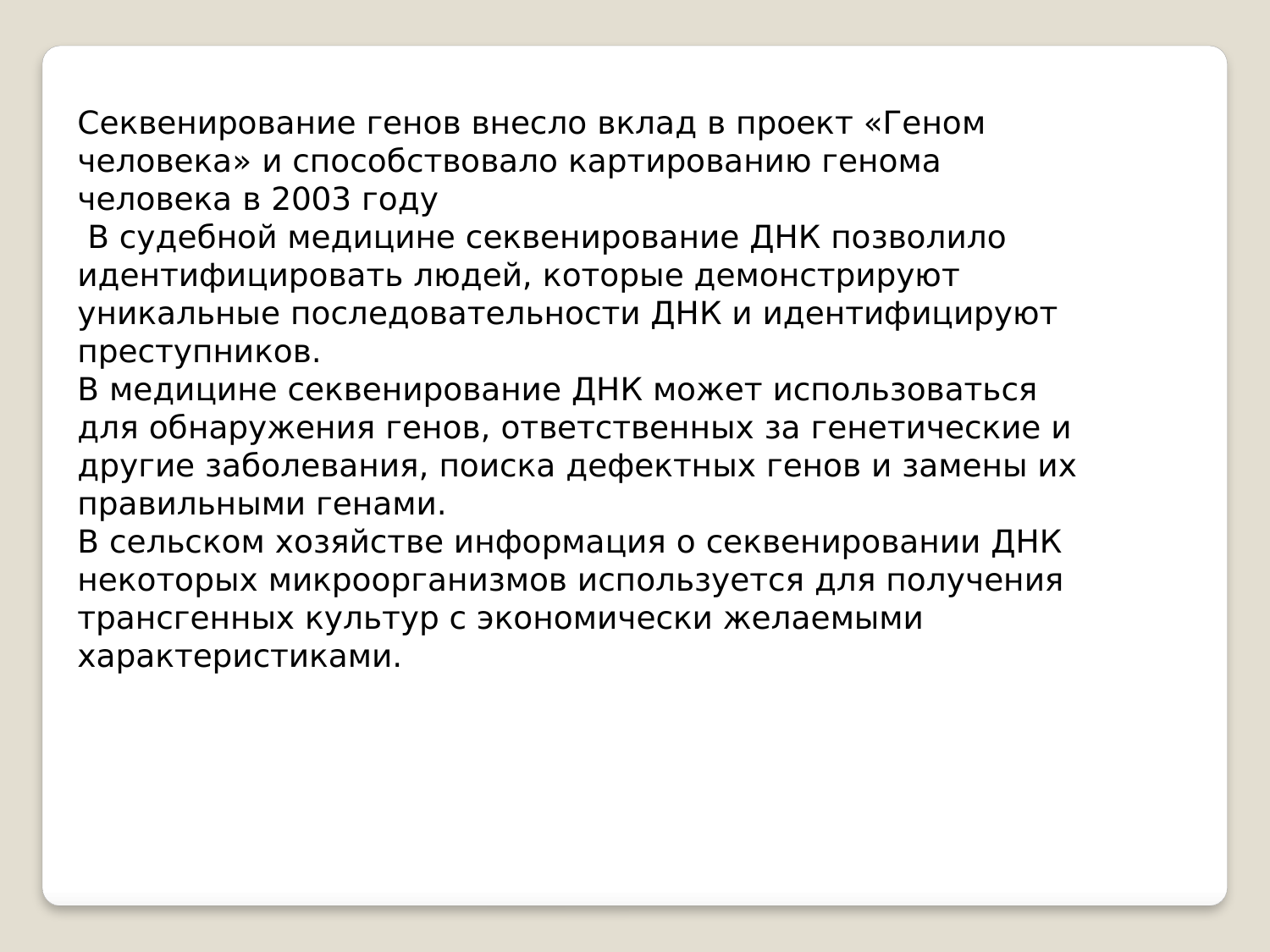

Секвенирование генов внесло вклад в проект «Геном человека» и способствовало картированию генома человека в 2003 году
 В судебной медицине секвенирование ДНК позволило идентифицировать людей, которые демонстрируют уникальные последовательности ДНК и идентифицируют преступников.
В медицине секвенирование ДНК может использоваться для обнаружения генов, ответственных за генетические и другие заболевания, поиска дефектных генов и замены их правильными генами.
В сельском хозяйстве информация о секвенировании ДНК некоторых микроорганизмов используется для получения трансгенных культур с экономически желаемыми характеристиками.